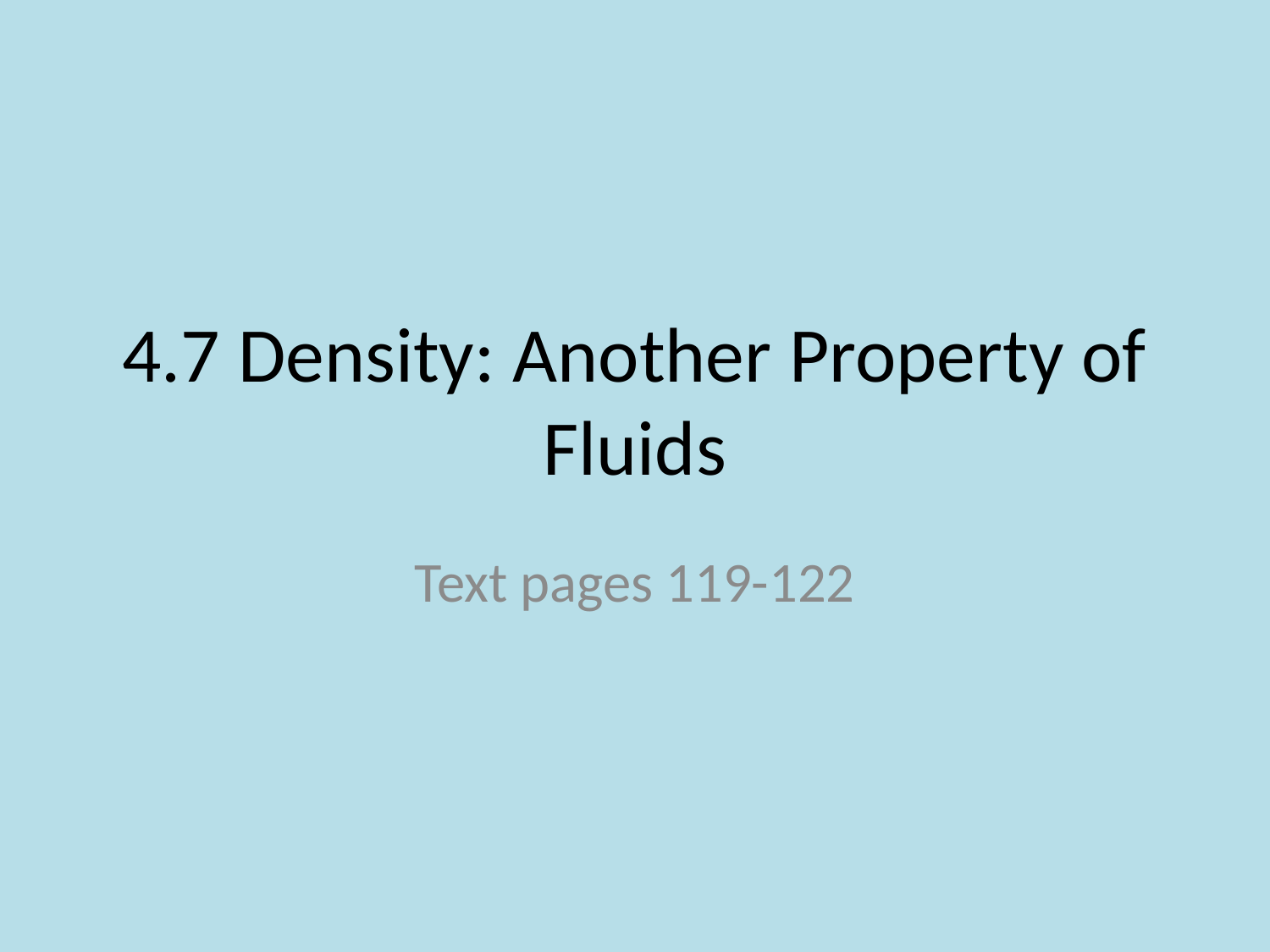

# 4.7 Density: Another Property of Fluids
Text pages 119-122